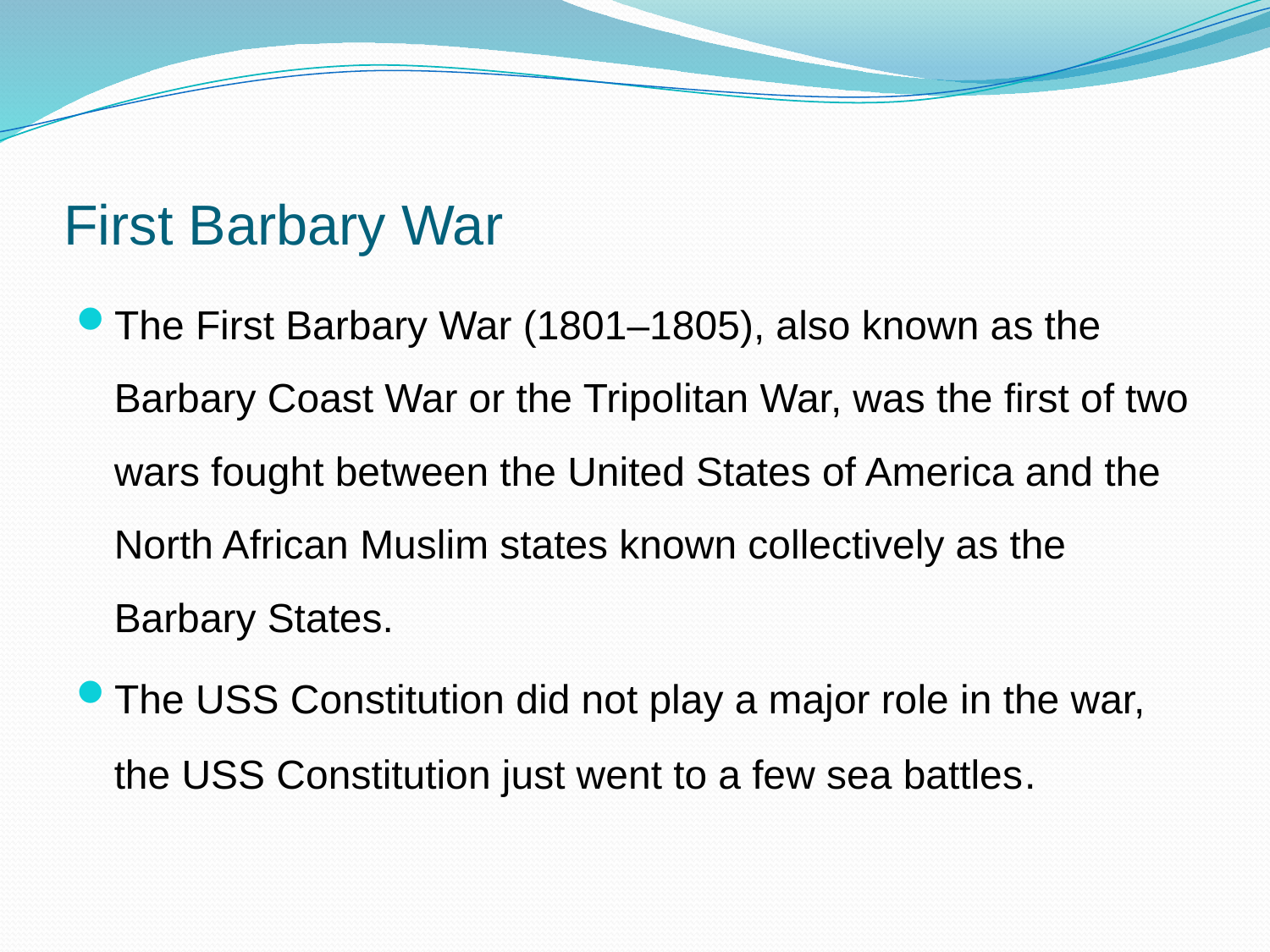

# First Barbary War
The First Barbary War (1801–1805), also known as the Barbary Coast War or the Tripolitan War, was the first of two wars fought between the United States of America and the North African Muslim states known collectively as the Barbary States.
The USS Constitution did not play a major role in the war, the USS Constitution just went to a few sea battles.